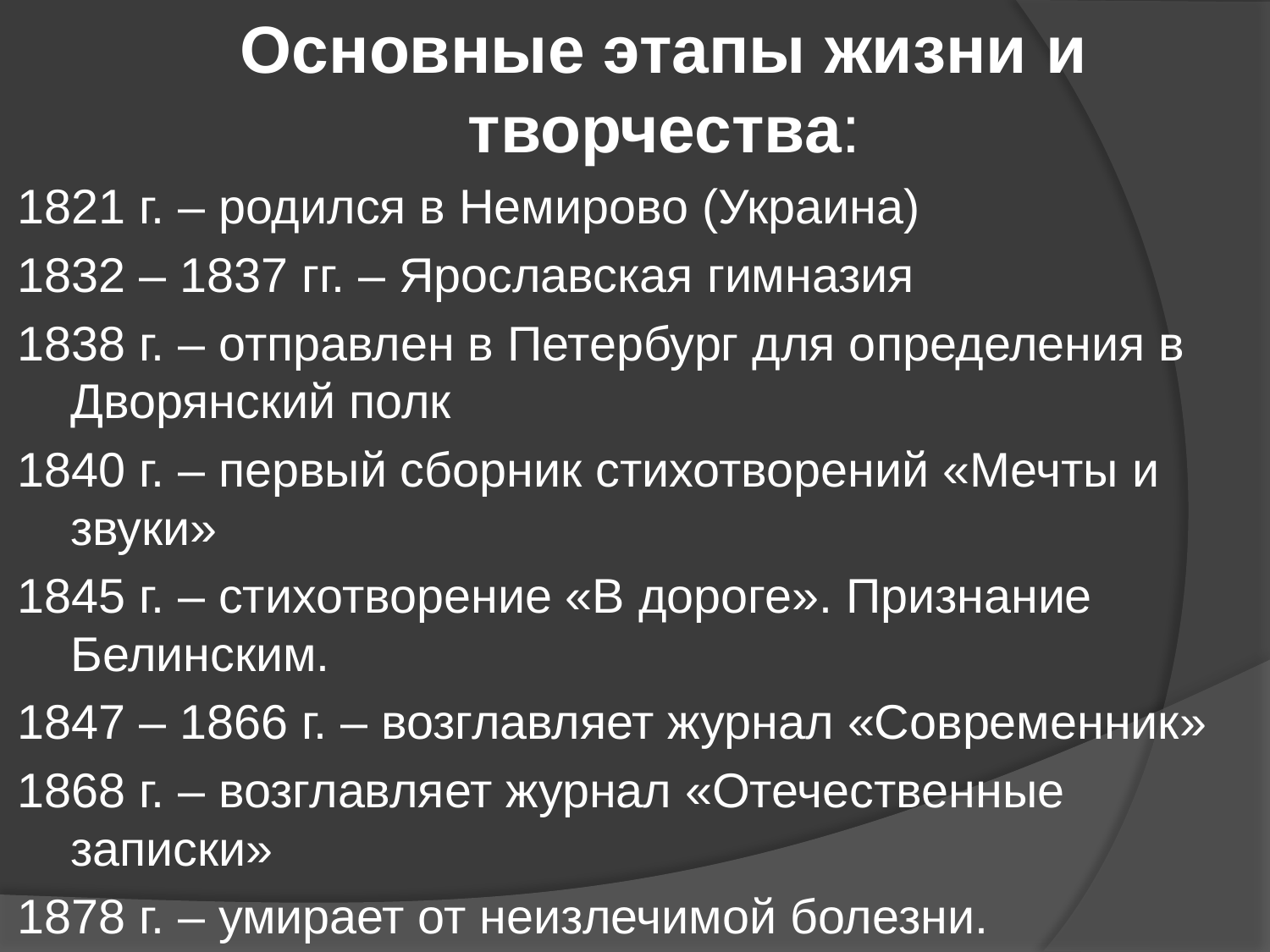

Основные этапы жизни и творчества:
1821 г. – родился в Немирово (Украина)
1832 – 1837 гг. – Ярославская гимназия
1838 г. – отправлен в Петербург для определения в Дворянский полк
1840 г. – первый сборник стихотворений «Мечты и звуки»
1845 г. – стихотворение «В дороге». Признание Белинским.
1847 – 1866 г. – возглавляет журнал «Современник»
1868 г. – возглавляет журнал «Отечественные записки»
1878 г. – умирает от неизлечимой болезни.